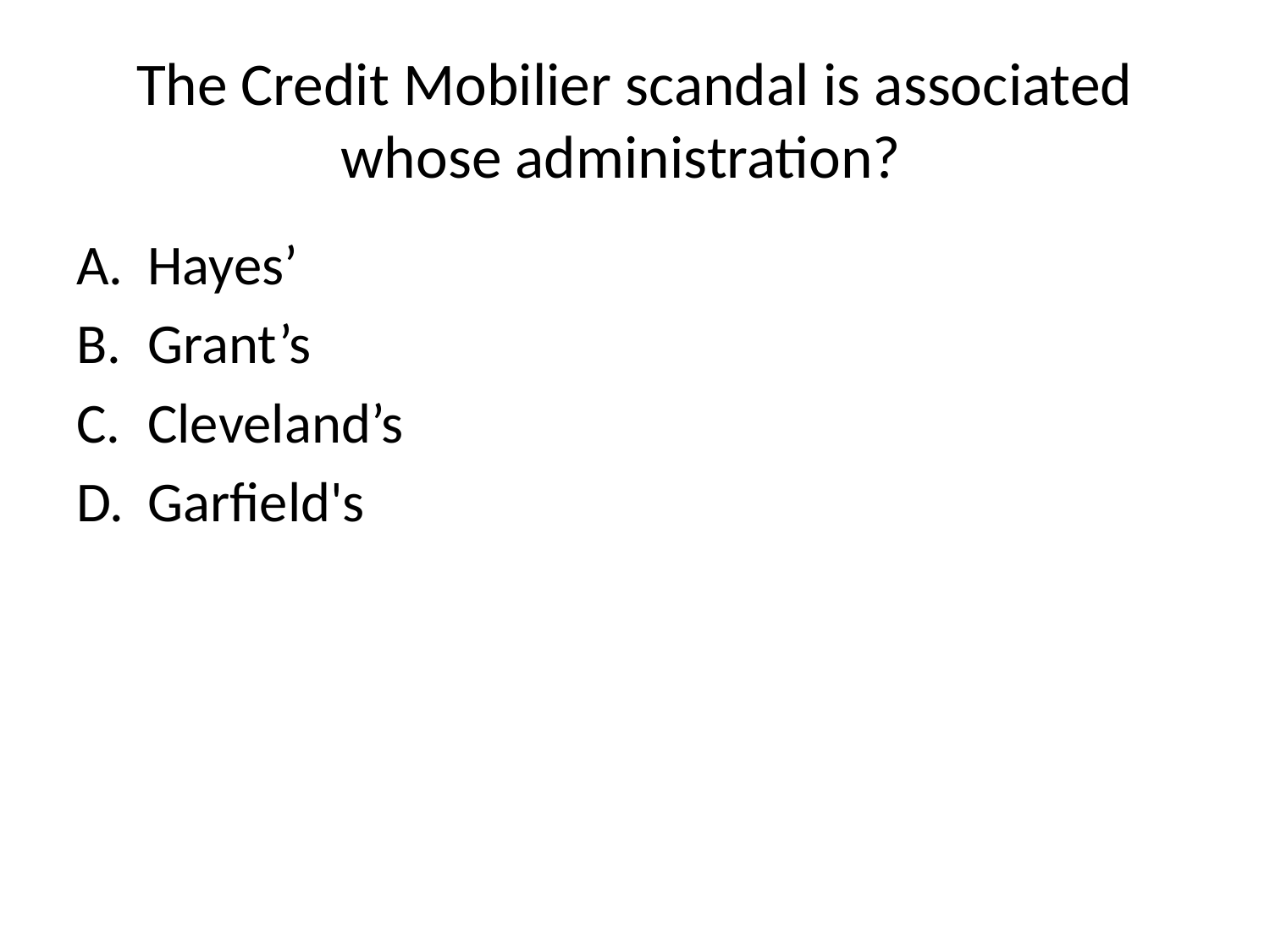

# The Credit Mobilier scandal is associated whose administration?
Hayes’
Grant’s
Cleveland’s
Garfield's